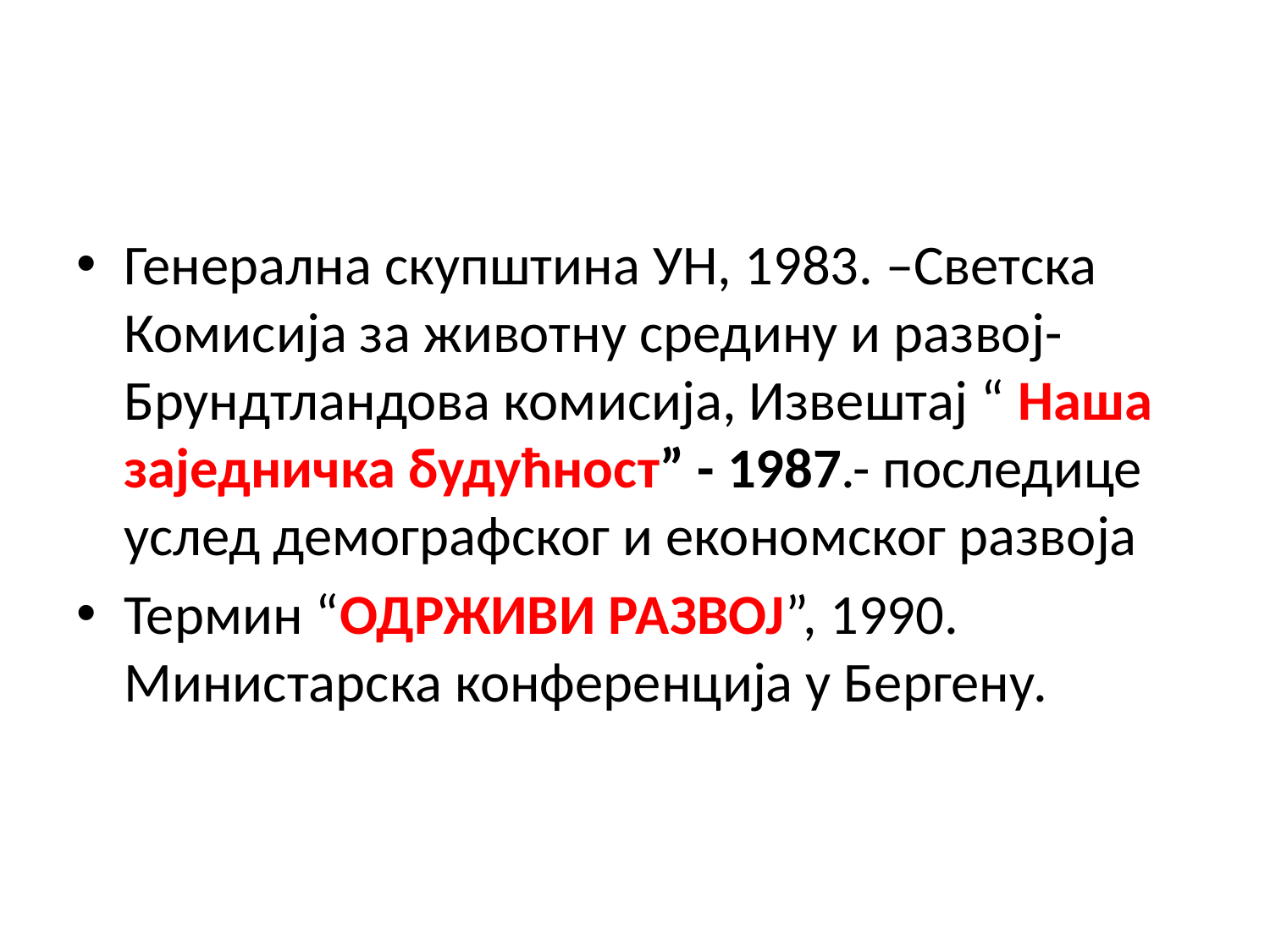

#
Генерална скупштина УН, 1983. –Светска  Комисија за животну средину и развој- Брундтландова комисија, Извештај “ Наша заједничка будућност” - 1987.- последице услед демографског и економског развоја
Термин “ОДРЖИВИ РАЗВОЈ”, 1990. Министарска конференција у Бергену.